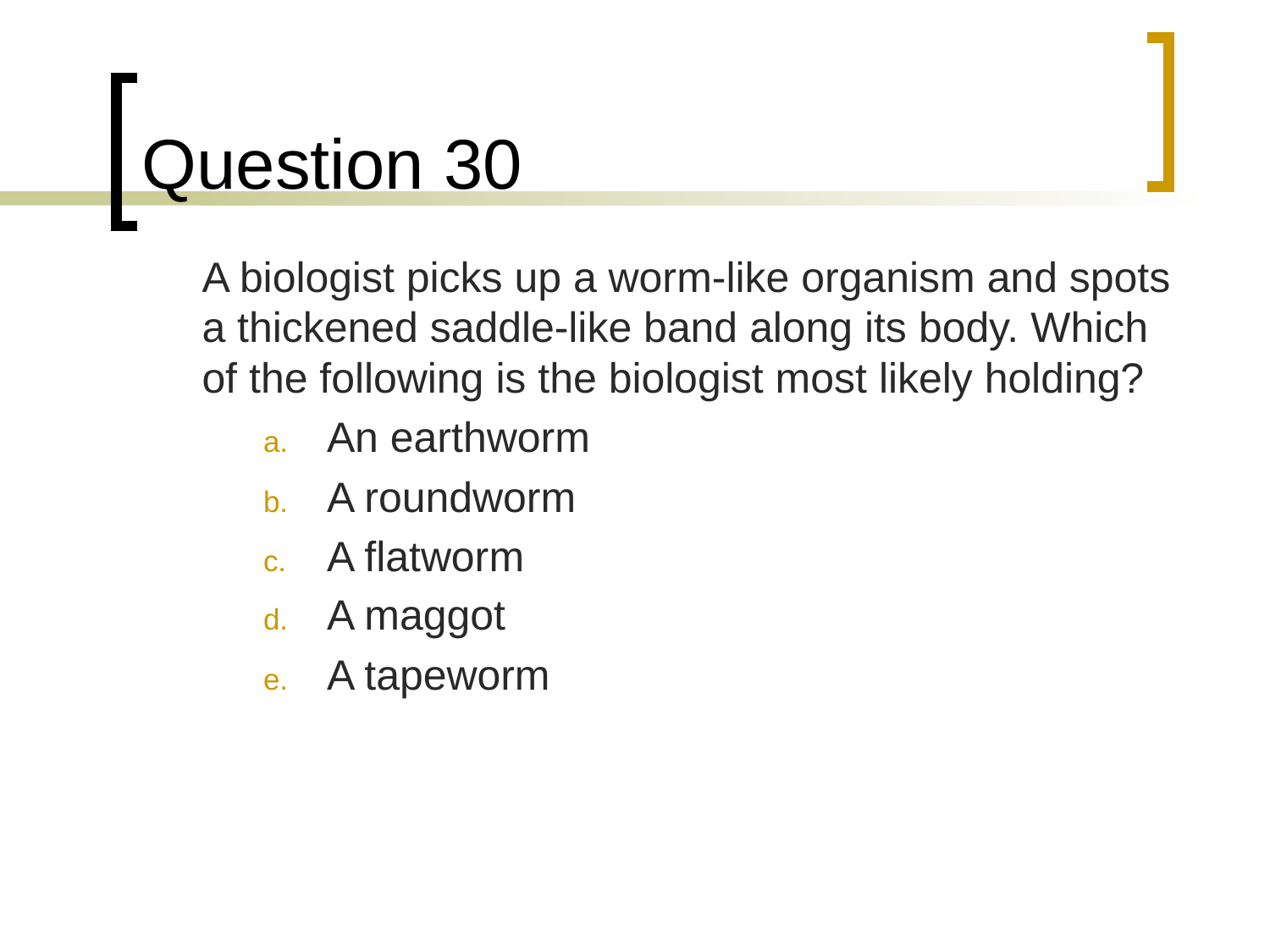

# Question 30
	A biologist picks up a worm-like organism and spots a thickened saddle-like band along its body. Which of the following is the biologist most likely holding?
An earthworm
A roundworm
A flatworm
A maggot
A tapeworm